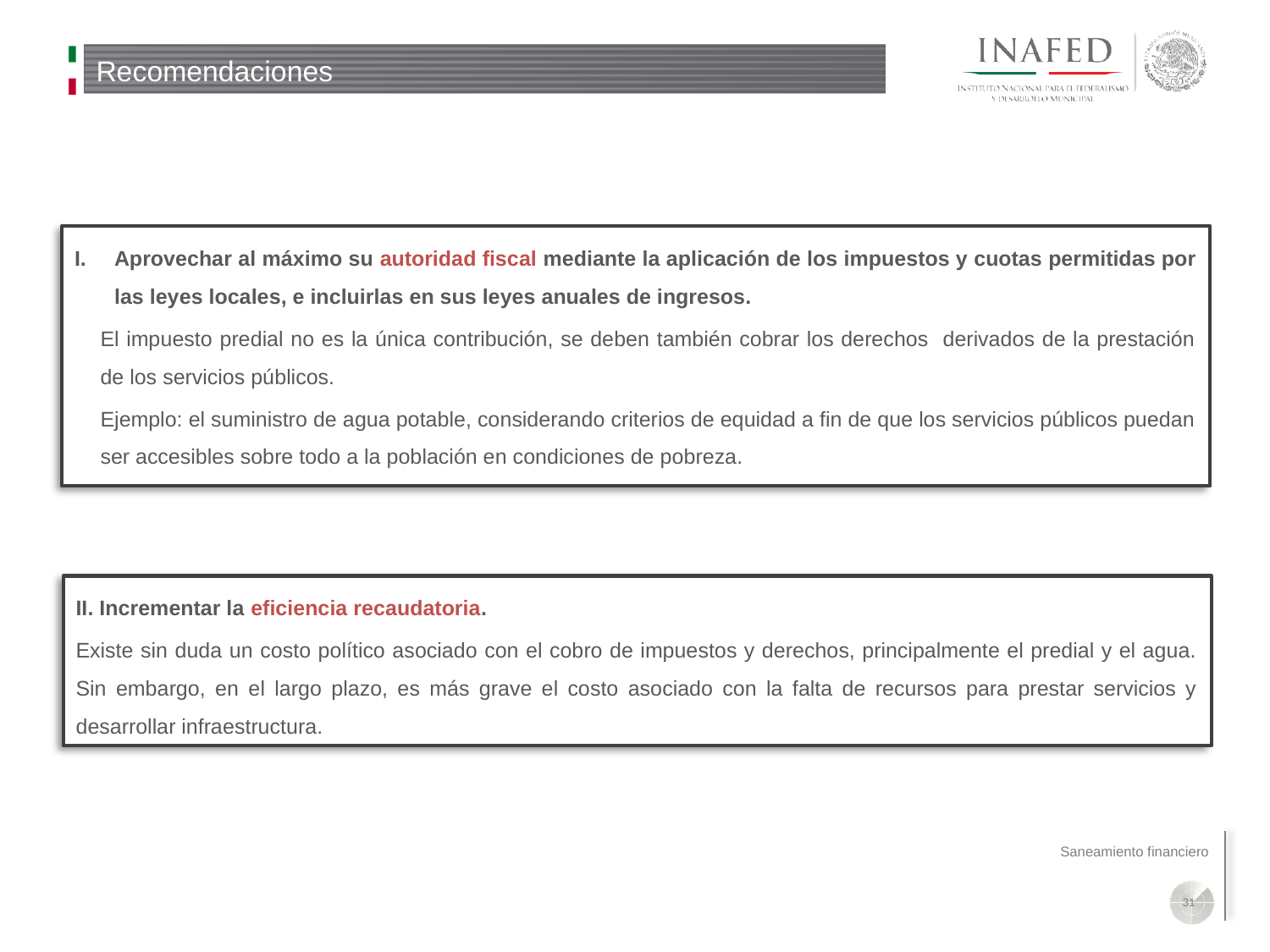

# Recomendaciones
Aprovechar al máximo su autoridad fiscal mediante la aplicación de los impuestos y cuotas permitidas por las leyes locales, e incluirlas en sus leyes anuales de ingresos.
El impuesto predial no es la única contribución, se deben también cobrar los derechos  derivados de la prestación de los servicios públicos.
Ejemplo: el suministro de agua potable, considerando criterios de equidad a fin de que los servicios públicos puedan ser accesibles sobre todo a la población en condiciones de pobreza.
II. Incrementar la eficiencia recaudatoria.
Existe sin duda un costo político asociado con el cobro de impuestos y derechos, principalmente el predial y el agua. Sin embargo, en el largo plazo, es más grave el costo asociado con la falta de recursos para prestar servicios y desarrollar infraestructura.
31